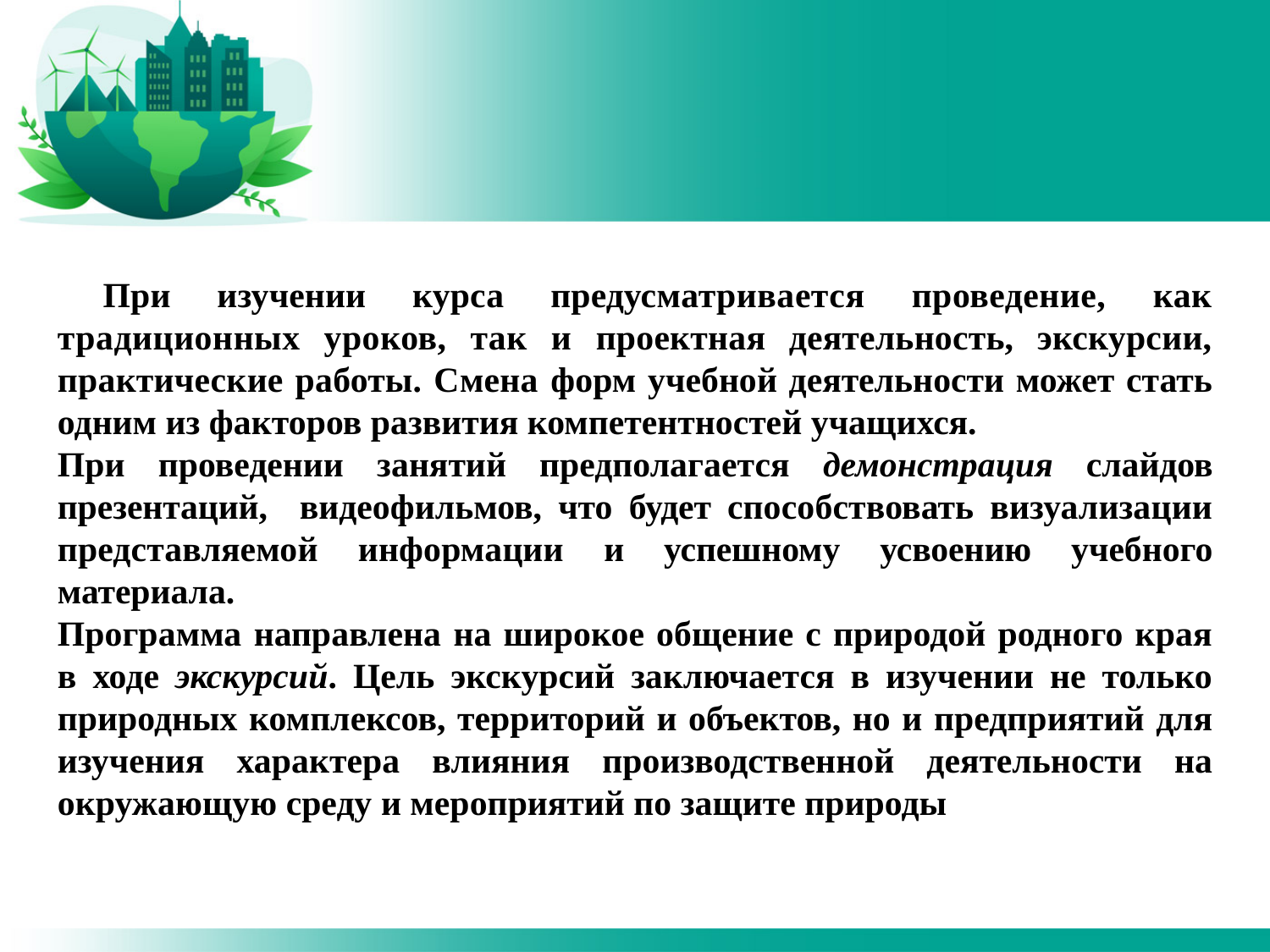

При изучении курса предусматривается проведение, как традиционных уроков, так и проектная деятельность, экскурсии, практические работы. Смена форм учебной деятельности может стать одним из факторов развития компетентностей учащихся.
При проведении занятий предполагается демонстрация слайдов презентаций,  видеофильмов, что будет способствовать визуализации представляемой информации и успешному усвоению учебного материала.
Программа направлена на широкое общение с природой родного края в ходе экскурсий. Цель экскурсий заключается в изучении не только природных комплексов, территорий и объектов, но и предприятий для изучения характера влияния производственной деятельности на окружающую среду и мероприятий по защите природы